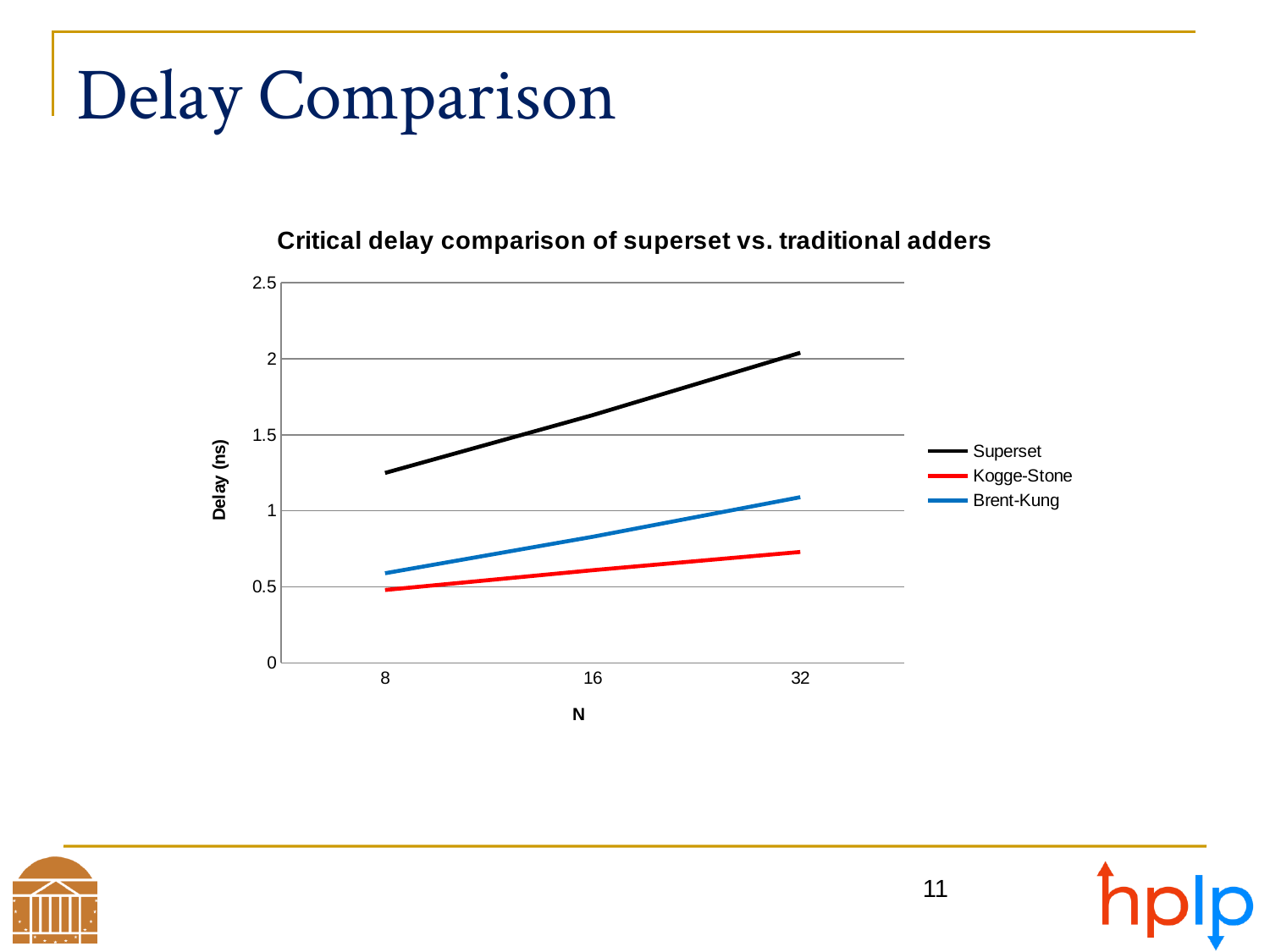

# Delay Comparison

### Chart: Critical delay comparison of superset vs. traditional adders

| Category | Superset | Kogge-Stone | Brent-Kung |
|---|---|---|---|
| 8 | 1.25 | 0.48 | 0.59 |
| 16 | 1.63 | 0.61 | 0.83 |
| 32 | 2.04 | 0.73 | 1.09 |
11